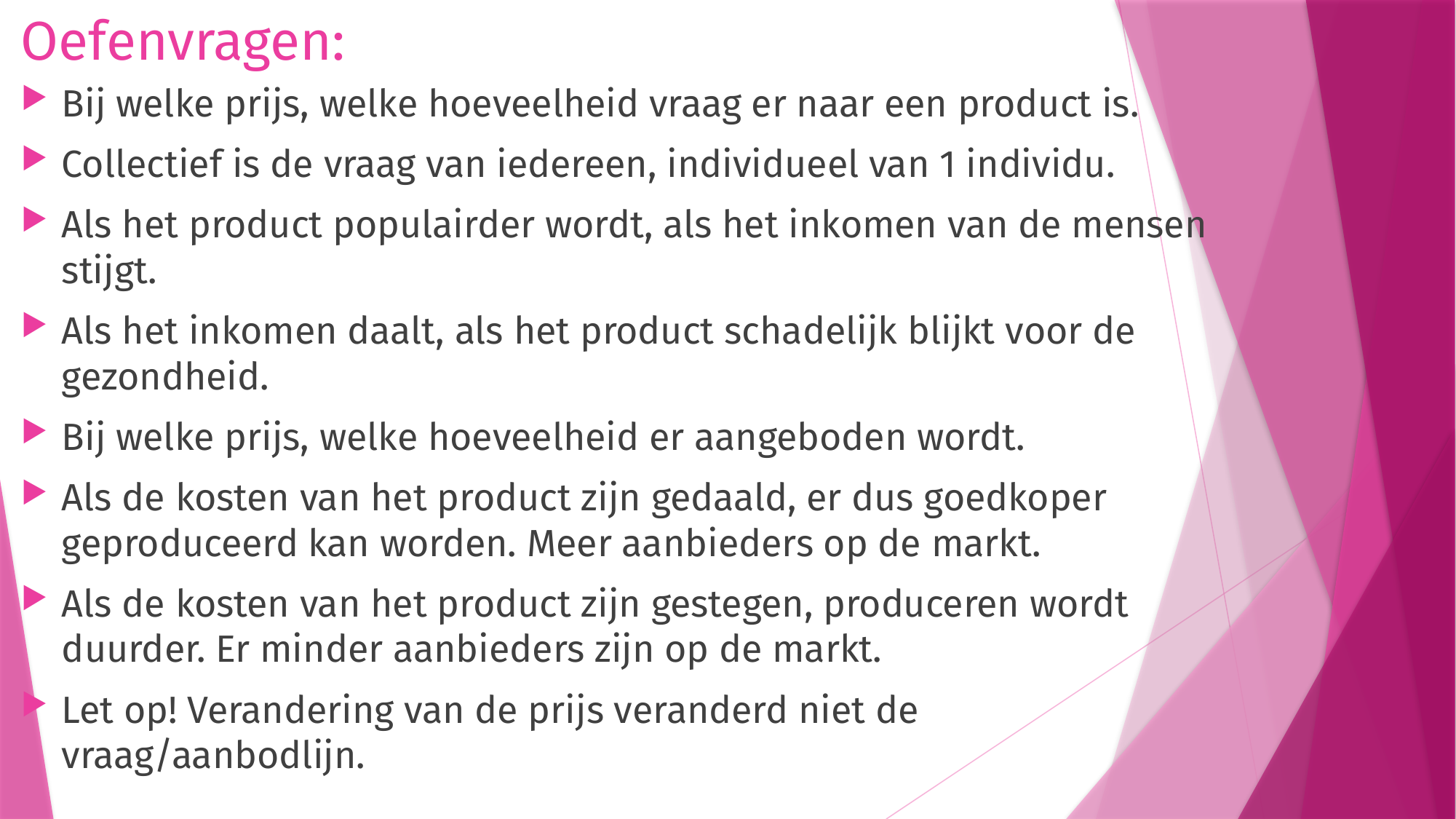

# Oefenvragen:
Bij welke prijs, welke hoeveelheid vraag er naar een product is.
Collectief is de vraag van iedereen, individueel van 1 individu.
Als het product populairder wordt, als het inkomen van de mensen stijgt.
Als het inkomen daalt, als het product schadelijk blijkt voor de gezondheid.
Bij welke prijs, welke hoeveelheid er aangeboden wordt.
Als de kosten van het product zijn gedaald, er dus goedkoper geproduceerd kan worden. Meer aanbieders op de markt.
Als de kosten van het product zijn gestegen, produceren wordt duurder. Er minder aanbieders zijn op de markt.
Let op! Verandering van de prijs veranderd niet de vraag/aanbodlijn.